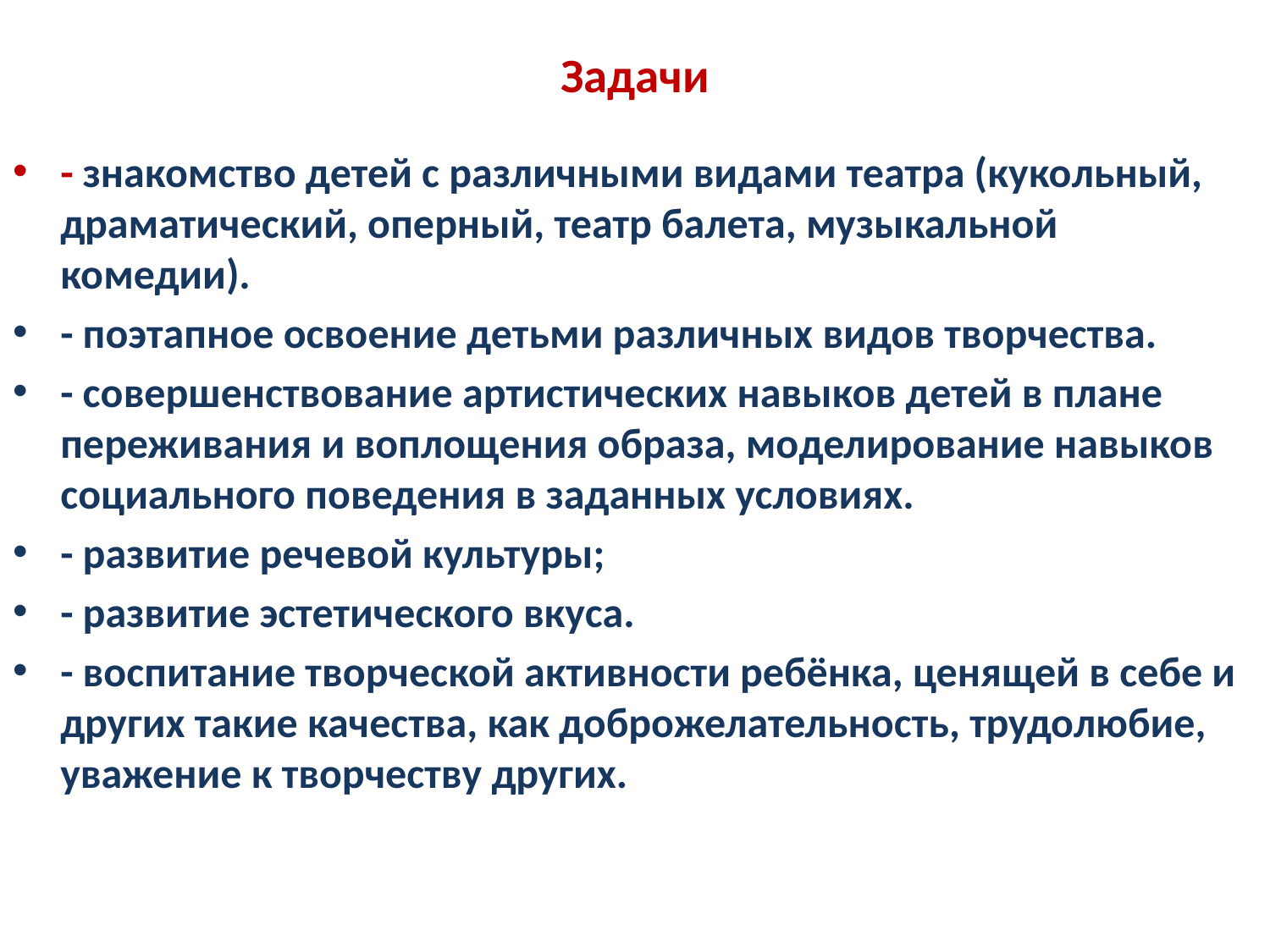

# Задачи
- знакомство детей с различными видами театра (кукольный, драматический, оперный, театр балета, музыкальной комедии).
- поэтапное освоение детьми различных видов творчества.
- совершенствование артистических навыков детей в плане переживания и воплощения образа, моделирование навыков социального поведения в заданных условиях.
- развитие речевой культуры;
- развитие эстетического вкуса.
- воспитание творческой активности ребёнка, ценящей в себе и других такие качества, как доброжелательность, трудолюбие, уважение к творчеству других.